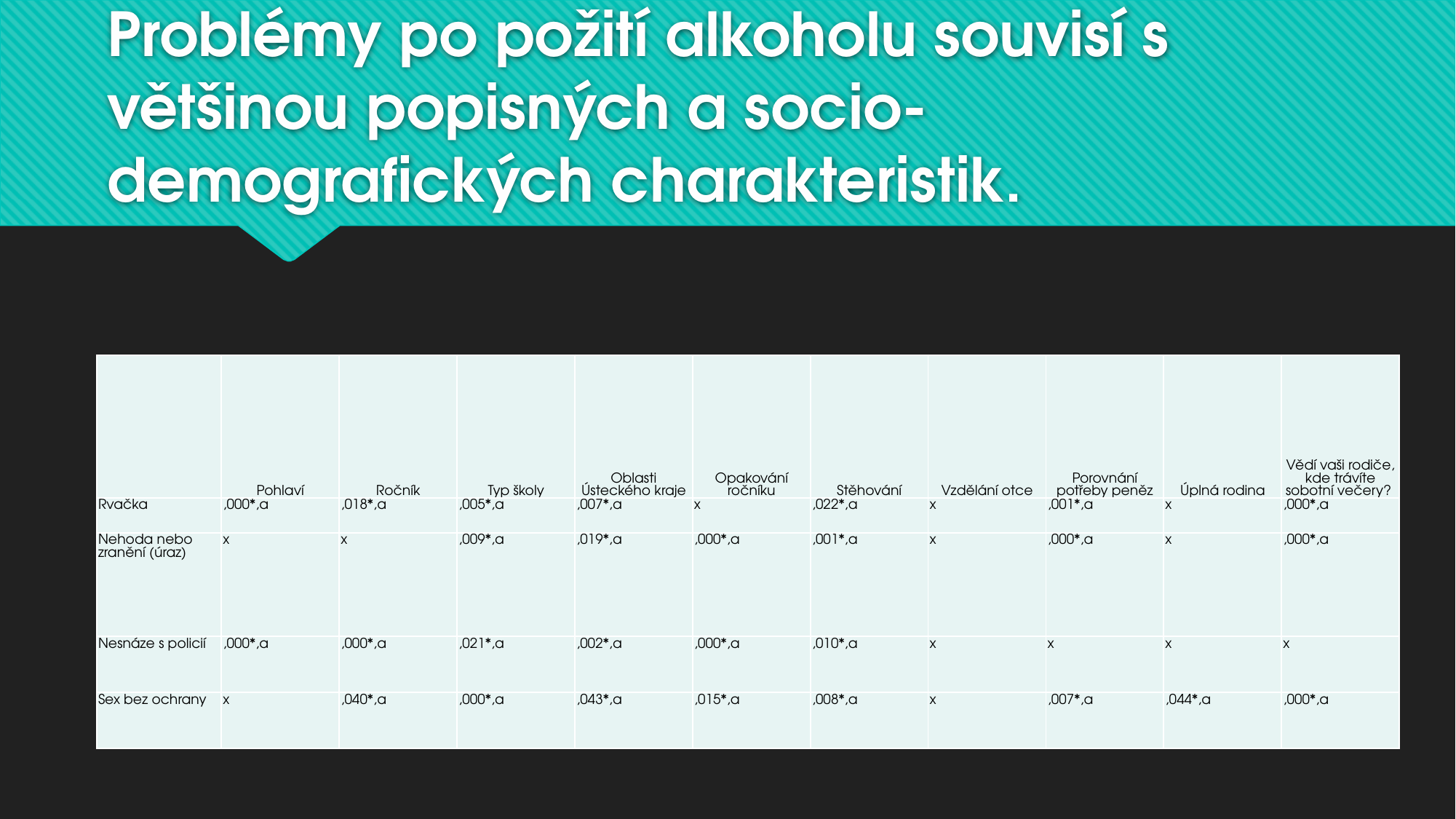

# Problémy po požití alkoholu souvisí s většinou popisných a socio-demografických charakteristik.
|  | Pohlaví | Ročník | Typ školy | Oblasti Ústeckého kraje | Opakování ročníku | Stěhování | Vzdělání otce | Porovnání potřeby peněz | Úplná rodina | Vědí vaši rodiče, kde trávíte sobotní večery? |
| --- | --- | --- | --- | --- | --- | --- | --- | --- | --- | --- |
| Rvačka | ,000\*,a | ,018\*,a | ,005\*,a | ,007\*,a | x | ,022\*,a | x | ,001\*,a | x | ,000\*,a |
| Nehoda nebo zranění (úraz) | x | x | ,009\*,a | ,019\*,a | ,000\*,a | ,001\*,a | x | ,000\*,a | x | ,000\*,a |
| Nesnáze s policií | ,000\*,a | ,000\*,a | ,021\*,a | ,002\*,a | ,000\*,a | ,010\*,a | x | x | x | x |
| Sex bez ochrany | x | ,040\*,a | ,000\*,a | ,043\*,a | ,015\*,a | ,008\*,a | x | ,007\*,a | ,044\*,a | ,000\*,a |